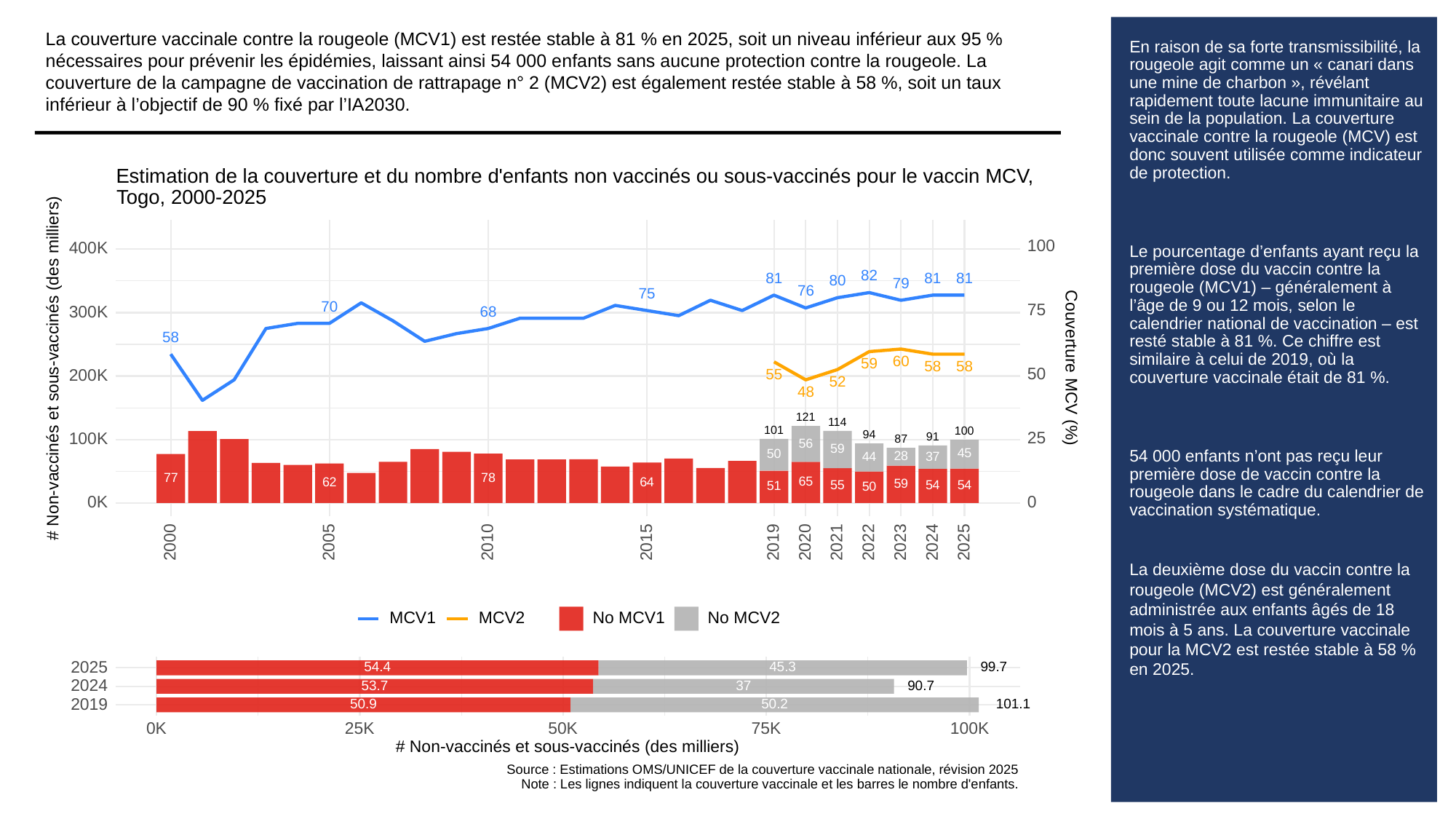

La couverture vaccinale contre la rougeole (MCV1) est restée stable à 81 % en 2025, soit un niveau inférieur aux 95 % nécessaires pour prévenir les épidémies, laissant ainsi 54 000 enfants sans aucune protection contre la rougeole. La couverture de la campagne de vaccination de rattrapage n° 2 (MCV2) est également restée stable à 58 %, soit un taux inférieur à l’objectif de 90 % fixé par l’IA2030.
# En raison de sa forte transmissibilité, la rougeole agit comme un « canari dans une mine de charbon », révélant rapidement toute lacune immunitaire au sein de la population. La couverture vaccinale contre la rougeole (MCV) est donc souvent utilisée comme indicateur de protection.

Le pourcentage d’enfants ayant reçu la première dose du vaccin contre la rougeole (MCV1) – généralement à l’âge de 9 ou 12 mois, selon le calendrier national de vaccination – est resté stable à 81 %. Ce chiffre est similaire à celui de 2019, où la couverture vaccinale était de 81 %.

54 000 enfants n’ont pas reçu leur première dose de vaccin contre la rougeole dans le cadre du calendrier de vaccination systématique.

La deuxième dose du vaccin contre la rougeole (MCV2) est généralement administrée aux enfants âgés de 18 mois à 5 ans. La couverture vaccinale pour la MCV2 est restée stable à 58 % en 2025.

Estimation de la couverture et du nombre d'enfants non vaccinés ou sous-vaccinés pour le vaccin MCV,
Togo, 2000-2025

100
400K

82
81
81
81
80
79

76
75

70
75
300K
68

58

60
59
# Non-vaccinés et sous-vaccinés (des milliers)
Couverture MCV (%)
58
58
50
55
200K

52
48

121
114

101
100
94

25
91
100K
87

56

59

45
50

28
37
44

78
77
65
64
62
59
55
54
54
51
50
0K
0

2023
2000
2005
2010
2015
2019
2020
2021
2022
2024
2025

MCV1
MCV2
No MCV1
No MCV2

2025
45.3
99.7
54.4

2024
53.7
37
90.7

2019
50.9
50.2
101.1

0K
25K
50K
100K
75K
# Non-vaccinés et sous-vaccinés (des milliers)
Source : Estimations OMS/UNICEF de la couverture vaccinale nationale, révision 2025
Note : Les lignes indiquent la couverture vaccinale et les barres le nombre d'enfants.